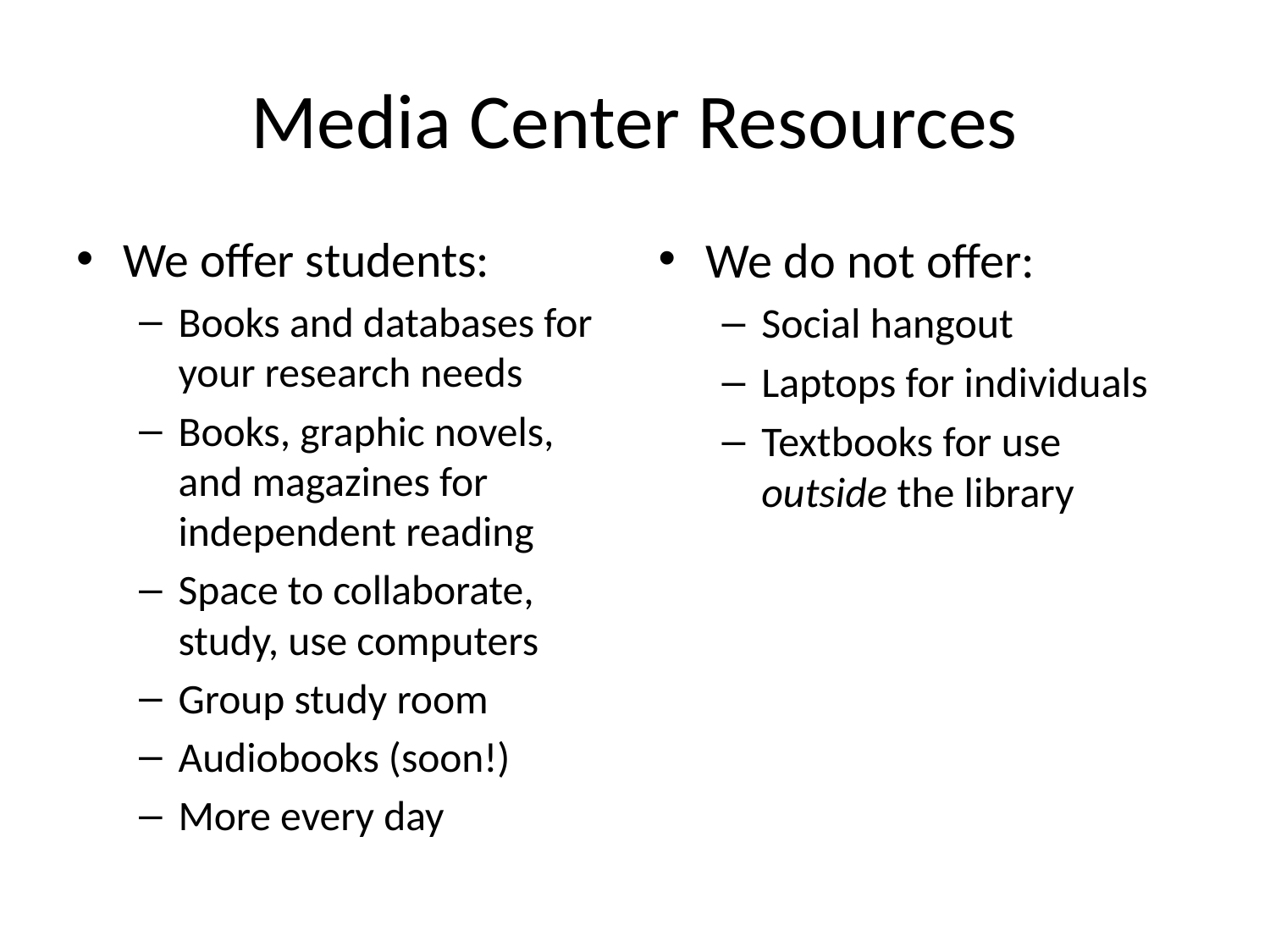

# Media Center Resources
We offer students:
Books and databases for your research needs
Books, graphic novels, and magazines for independent reading
Space to collaborate, study, use computers
Group study room
Audiobooks (soon!)
More every day
We do not offer:
Social hangout
Laptops for individuals
Textbooks for use outside the library